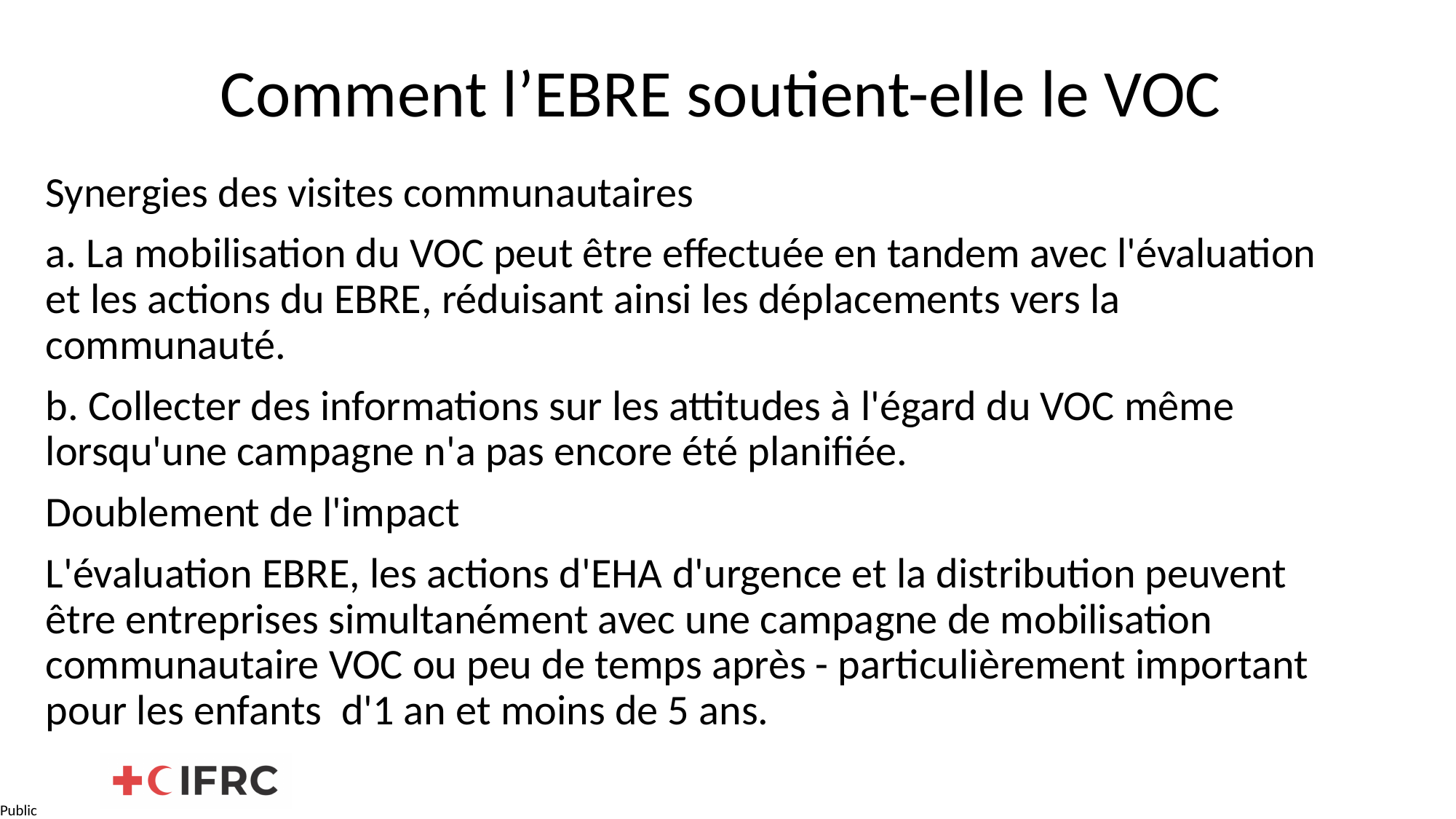

# Comment l’EBRE soutient-elle le VOC
Synergies des visites communautaires
a. La mobilisation du VOC peut être effectuée en tandem avec l'évaluation et les actions du EBRE, réduisant ainsi les déplacements vers la communauté.
b. Collecter des informations sur les attitudes à l'égard du VOC même lorsqu'une campagne n'a pas encore été planifiée.
Doublement de l'impact
L'évaluation EBRE, les actions d'EHA d'urgence et la distribution peuvent être entreprises simultanément avec une campagne de mobilisation communautaire VOC ou peu de temps après - particulièrement important pour les enfants  d'1 an et moins de 5 ans.